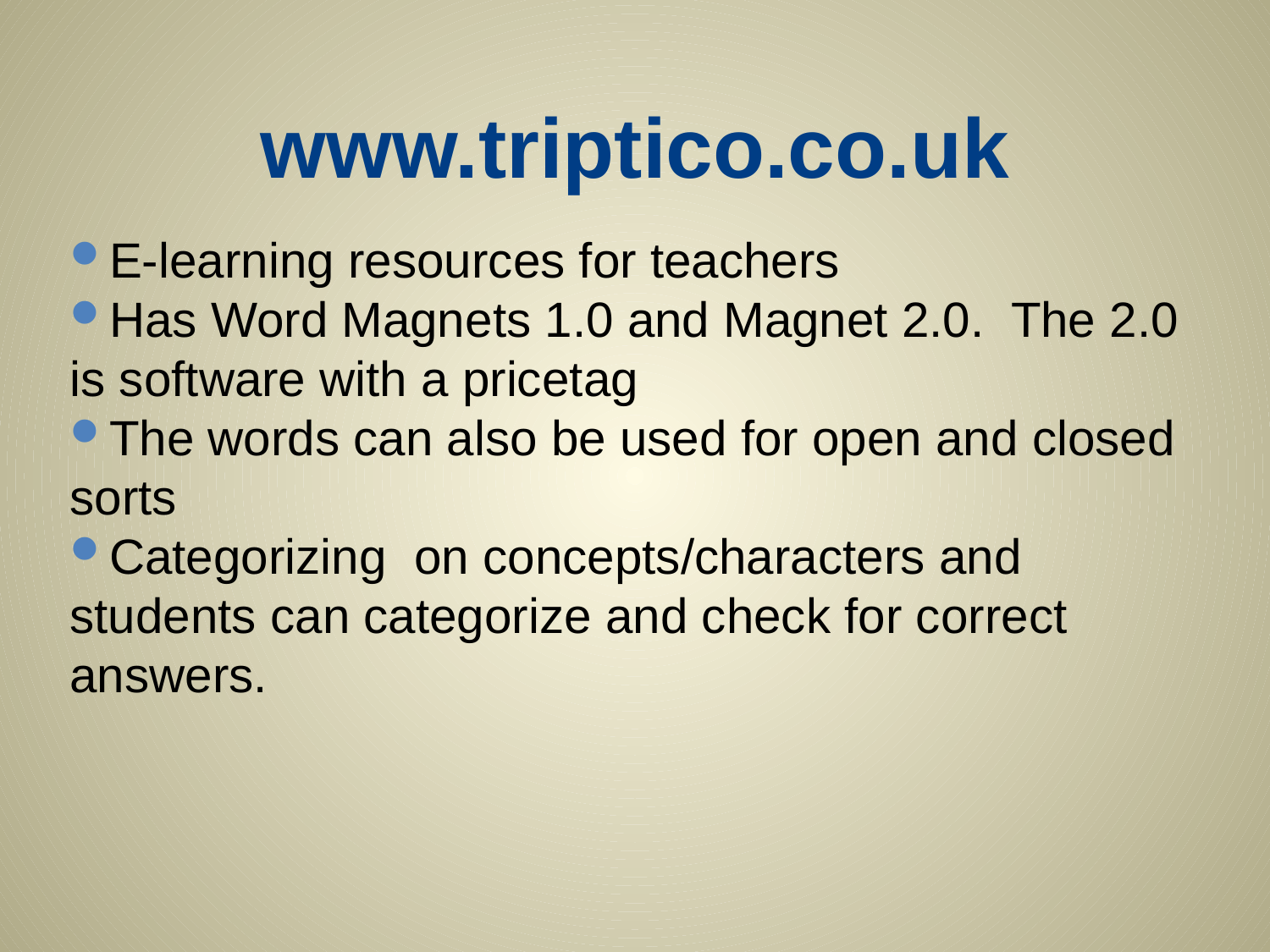

# www.triptico.co.uk
E-learning resources for teachers
Has Word Magnets 1.0 and Magnet 2.0.  The 2.0 is software with a pricetag
The words can also be used for open and closed sorts
Categorizing  on concepts/characters and students can categorize and check for correct answers.